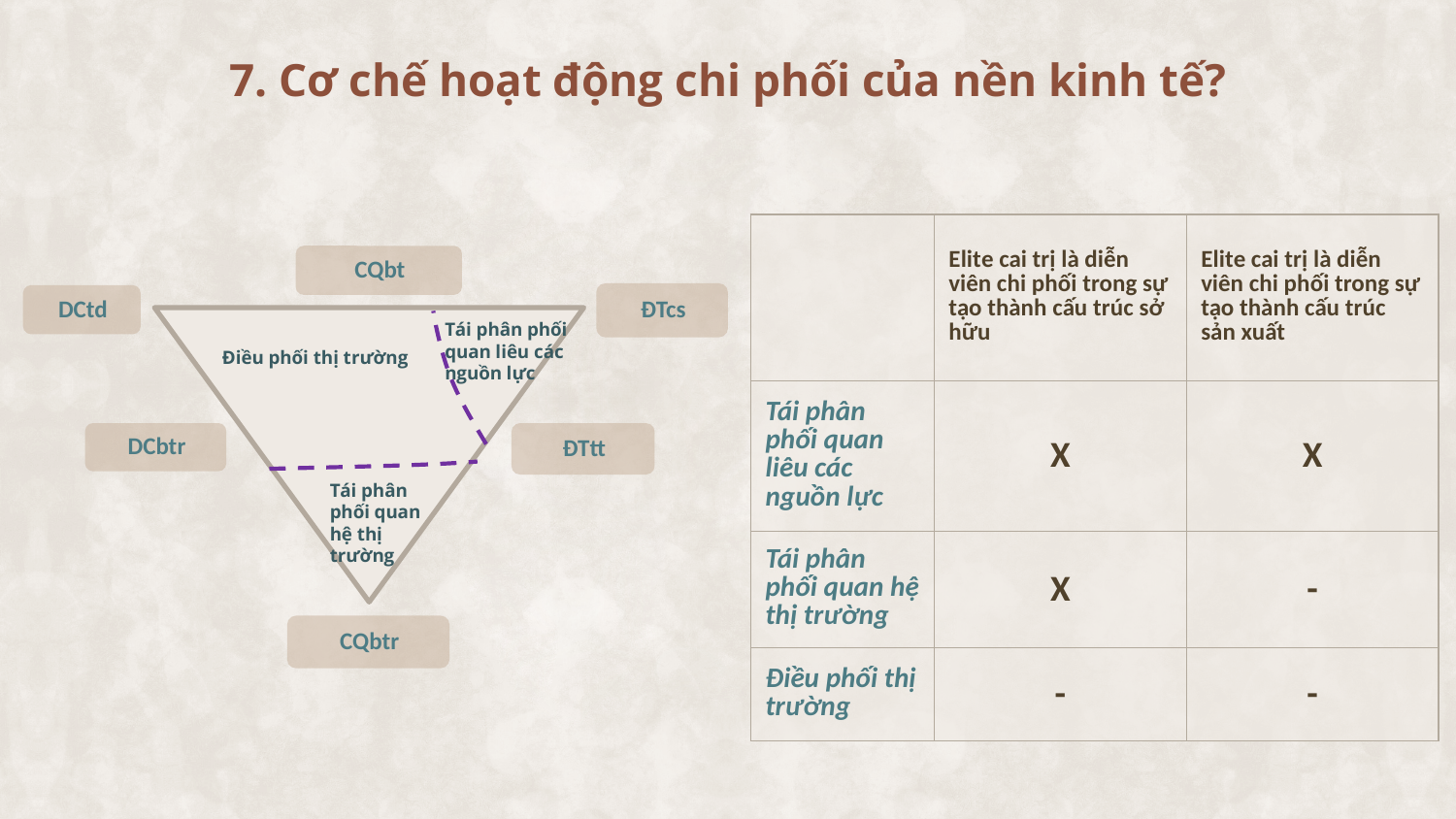

# 7. Cơ chế hoạt động chi phối của nền kinh tế?

ĐTcs
DCtd
CQbtr
CQbt
ĐTtt
DCbtr
|  | Elite cai trị là diễn viên chi phối trong sự tạo thành cấu trúc sở hữu | Elite cai trị là diễn viên chi phối trong sự tạo thành cấu trúc sản xuất |
| --- | --- | --- |
| Tái phân phối quan liêu các nguồn lực | X | X |
| Tái phân phối quan hệ thị trường | X | - |
| Điều phối thị trường | - | - |

Tái phân phối quan liêu các nguồn lực
Điều phối thị trường

Tái phân phối quan hệ thị trường